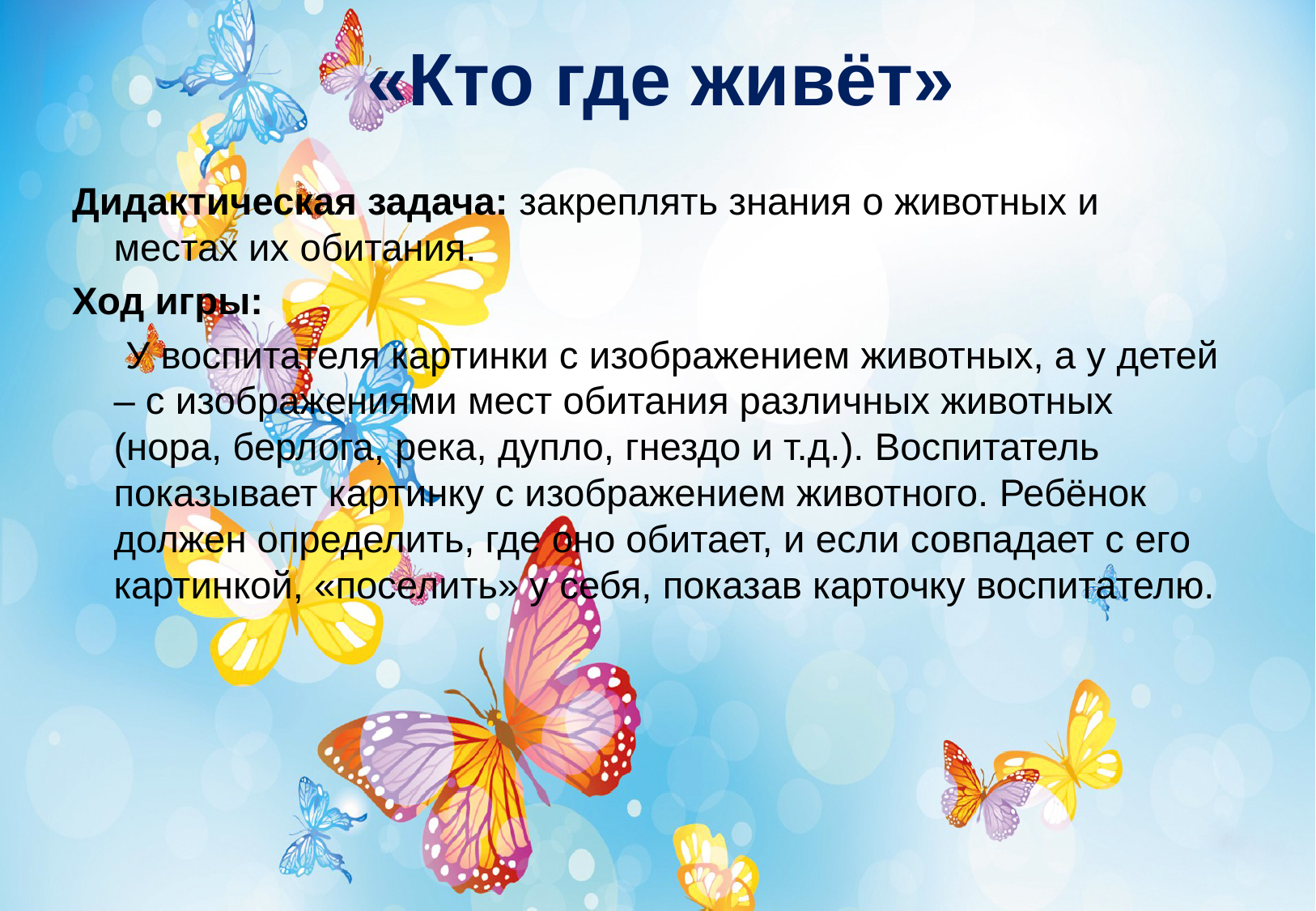

# «Кто где живёт»
Дидактическая задача: закреплять знания о животных и местах их обитания.
Ход игры:
     У воспитателя картинки с изображением животных, а у детей – с изображениями мест обитания различных животных (нора, берлога, река, дупло, гнездо и т.д.). Воспитатель показывает картинку с изображением животного. Ребёнок должен определить, где оно обитает, и если совпадает с его картинкой, «поселить» у себя, показав карточку воспитателю.